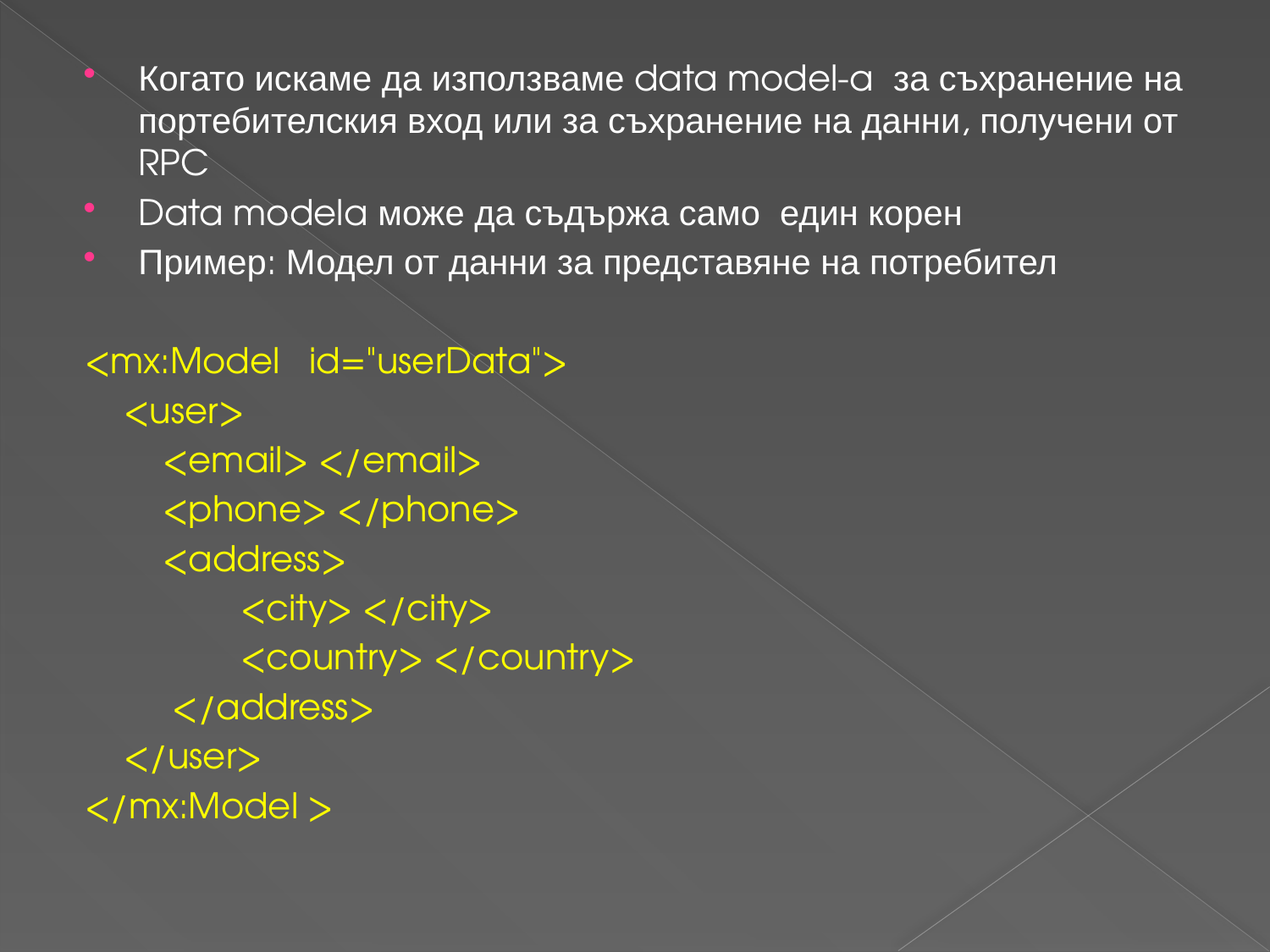

Когато искаме да използваме data model-a  за съхранение на портебителския вход или за съхранение на данни, получени от RPC
Data modela може да съдържа само  един корен
Пример: Модел от данни за представяне на потребител

<mx:Model   id="userData">
    <user>
        <email> </email>
        <phone> </phone>
        <address>
                <city> </city>
                <country> </country>
         </address>
    </user>
</mx:Model >